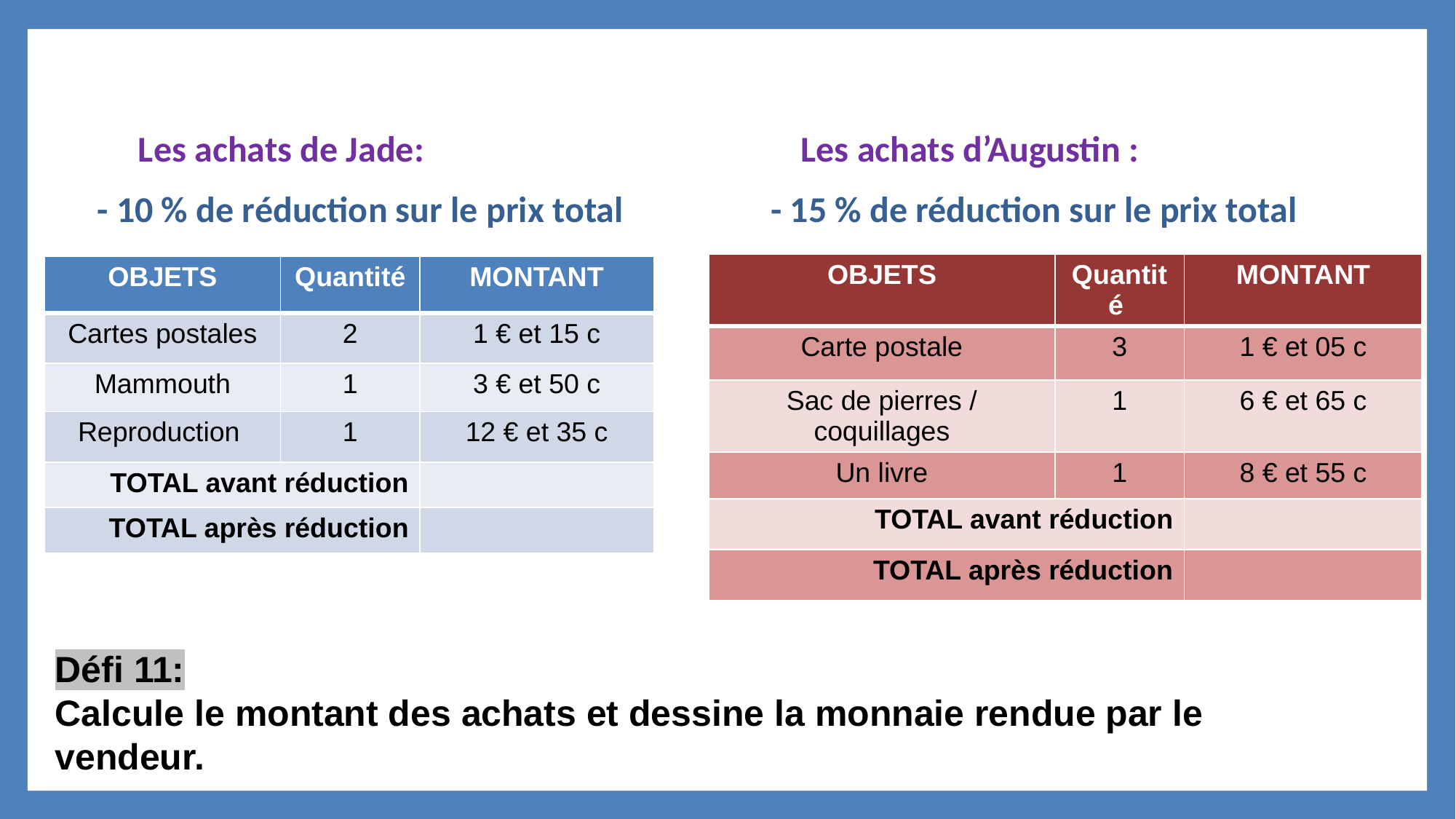

Les achats de Jade:                                              Les achats d’Augustin :
- 10 % de réduction sur le prix total                  - 15 % de réduction sur le prix total

| OBJETS | Quantité | MONTANT |
| --- | --- | --- |
| Carte postale | 3 | 1 € et 05 c |
| Sac de pierres / coquillages | 1 | 6 € et 65 c |
| Un livre | 1 | 8 € et 55 c |
| TOTAL avant réduction |  |  |
| TOTAL après réduction |  |  |
| OBJETS | Quantité | MONTANT |
| --- | --- | --- |
| Cartes postales | 2 | 1 € et 15 c |
| Mammouth | 1 | 3 € et 50 c |
| Reproduction | 1 | 12 € et 35 c |
| TOTAL avant réduction |  |  |
| TOTAL après réduction |  |  |
Défi 11:
Calcule le montant des achats et dessine la monnaie rendue par le vendeur.